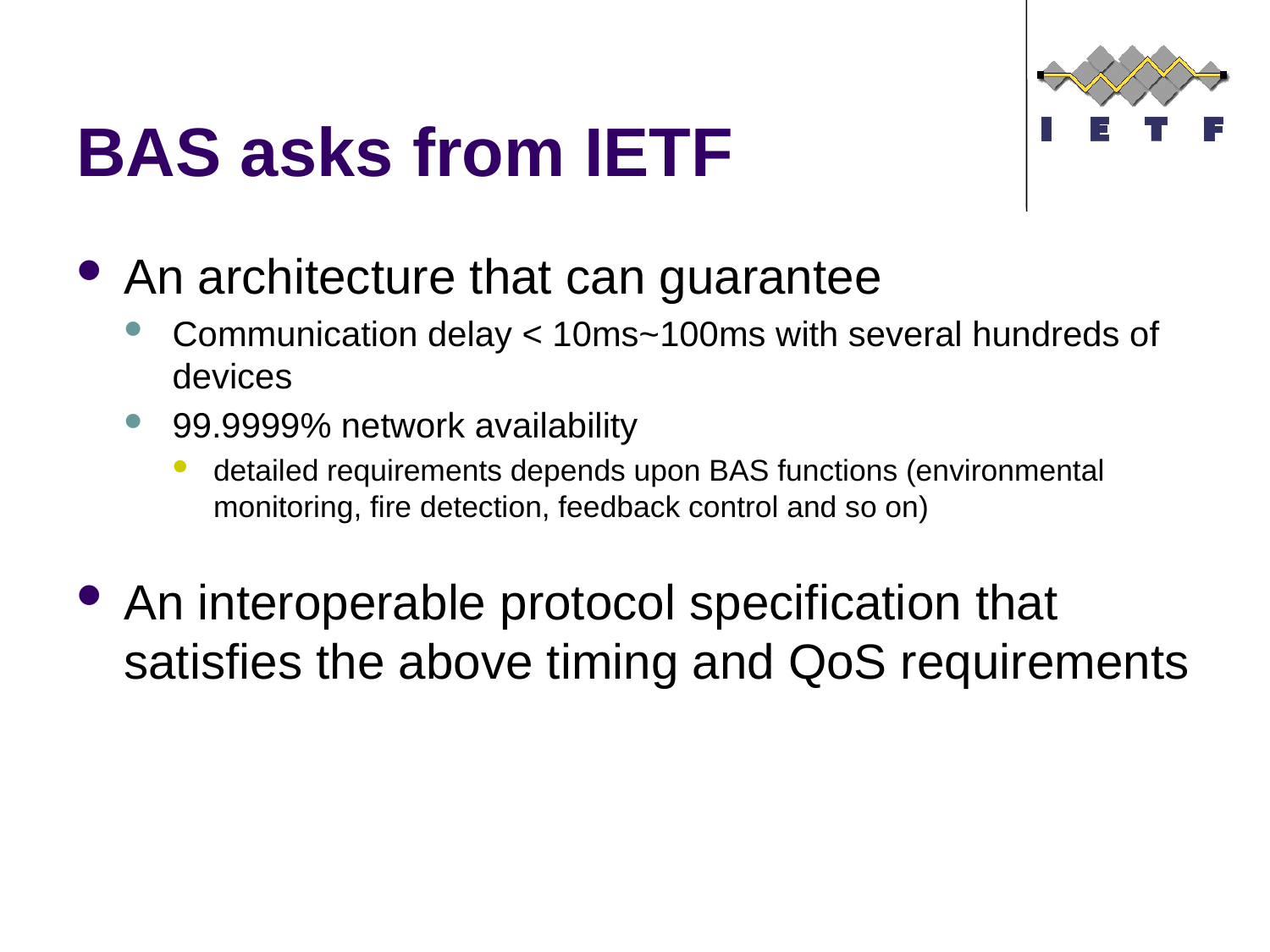

# BAS asks from IETF
An architecture that can guarantee
Communication delay < 10ms~100ms with several hundreds of  devices
99.9999% network availability
detailed requirements depends upon BAS functions (environmental monitoring, fire detection, feedback control and so on)

An interoperable protocol specification that satisfies the above timing and QoS requirements